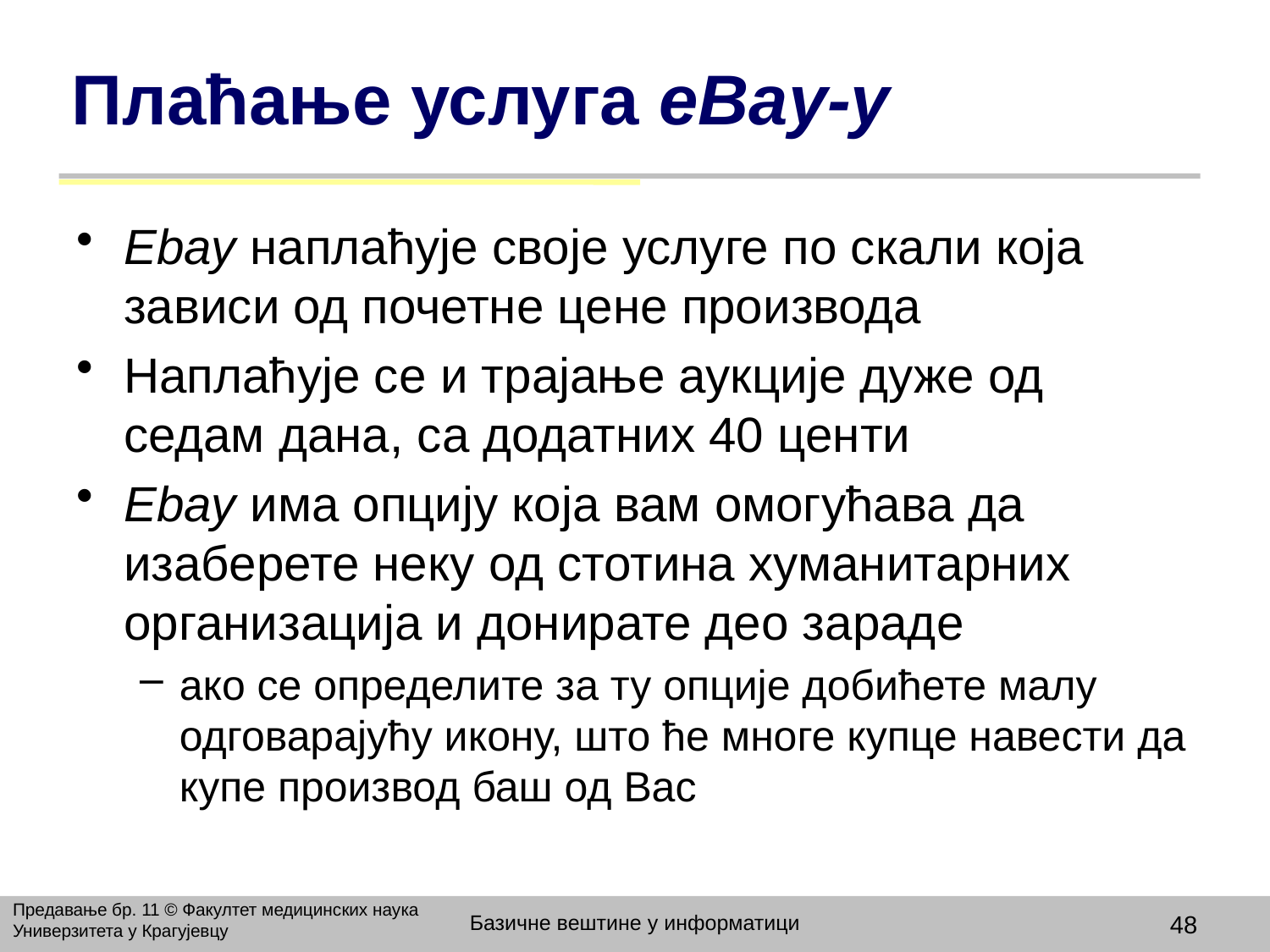

# Плаћање услуга eBay-у
Ebay наплаћује своје услуге по скали која зависи од почетне цене производа
Наплаћује се и трајање аукције дуже од седам дана, са додатних 40 центи
Ebay има опцију која вам омогућава да изаберете неку од стотина хуманитарних организација и донирате део зараде
ако се определите за ту опције добићете малу одговарајућу икону, што ће многе купце навести да купе производ баш од Вас
Предавање бр. 11 © Факултет медицинских наука Универзитета у Крагујевцу
Базичне вештине у информатици
48